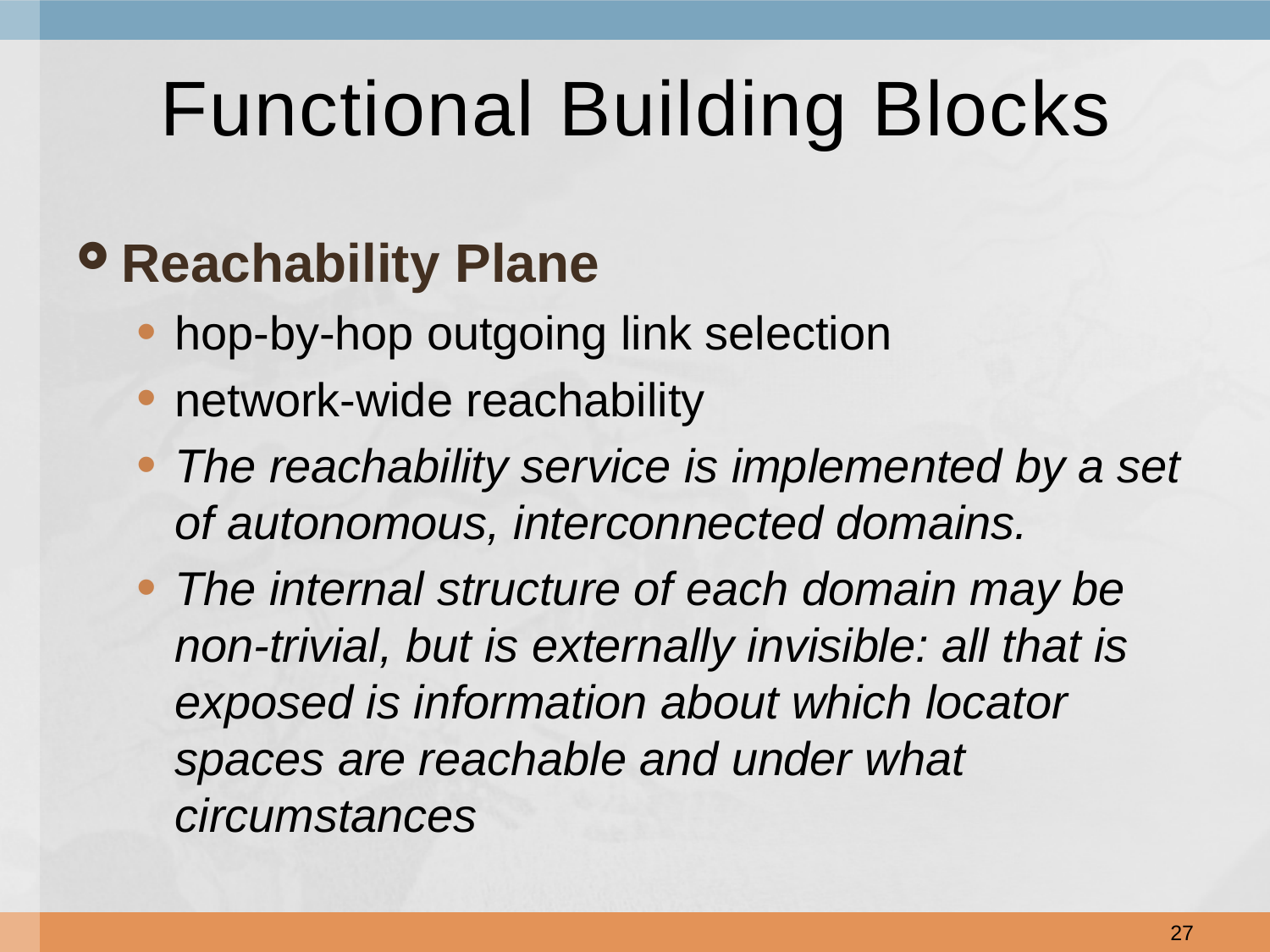

# Functional Building Blocks
Reachability Plane
hop-by-hop outgoing link selection
network-wide reachability
The reachability service is implemented by a set of autonomous, interconnected domains.
The internal structure of each domain may be non-trivial, but is externally invisible: all that is exposed is information about which locator spaces are reachable and under what circumstances

27